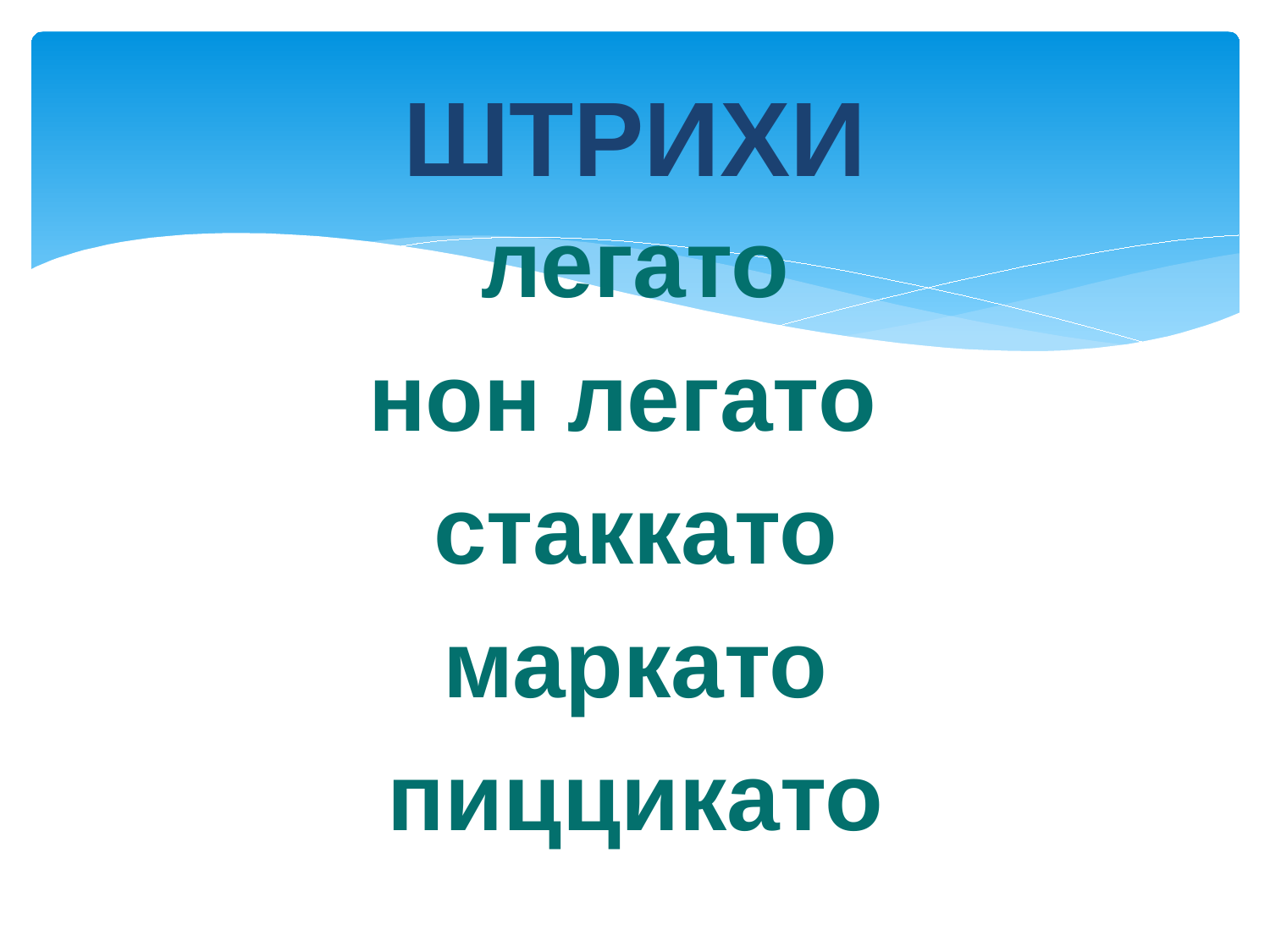

# ШТРИХИ
легато
нон легато
стаккато
маркато
пиццикато